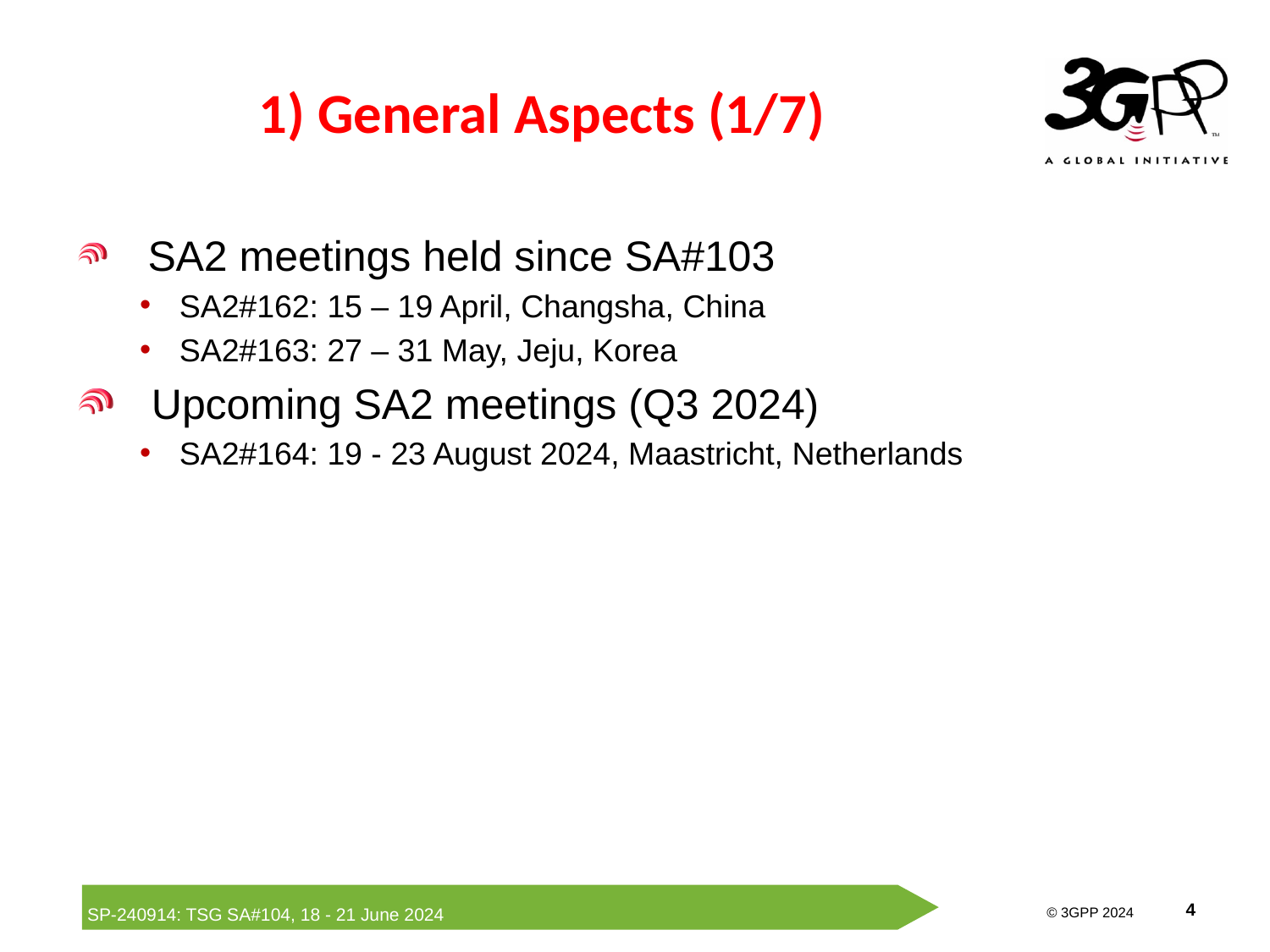

# 1) General Aspects (1/7)
 SA2 meetings held since SA#103
SA2#162: 15 – 19 April, Changsha, China
SA2#163: 27 – 31 May, Jeju, Korea
 Upcoming SA2 meetings (Q3 2024)
SA2#164: 19 - 23 August 2024, Maastricht, Netherlands